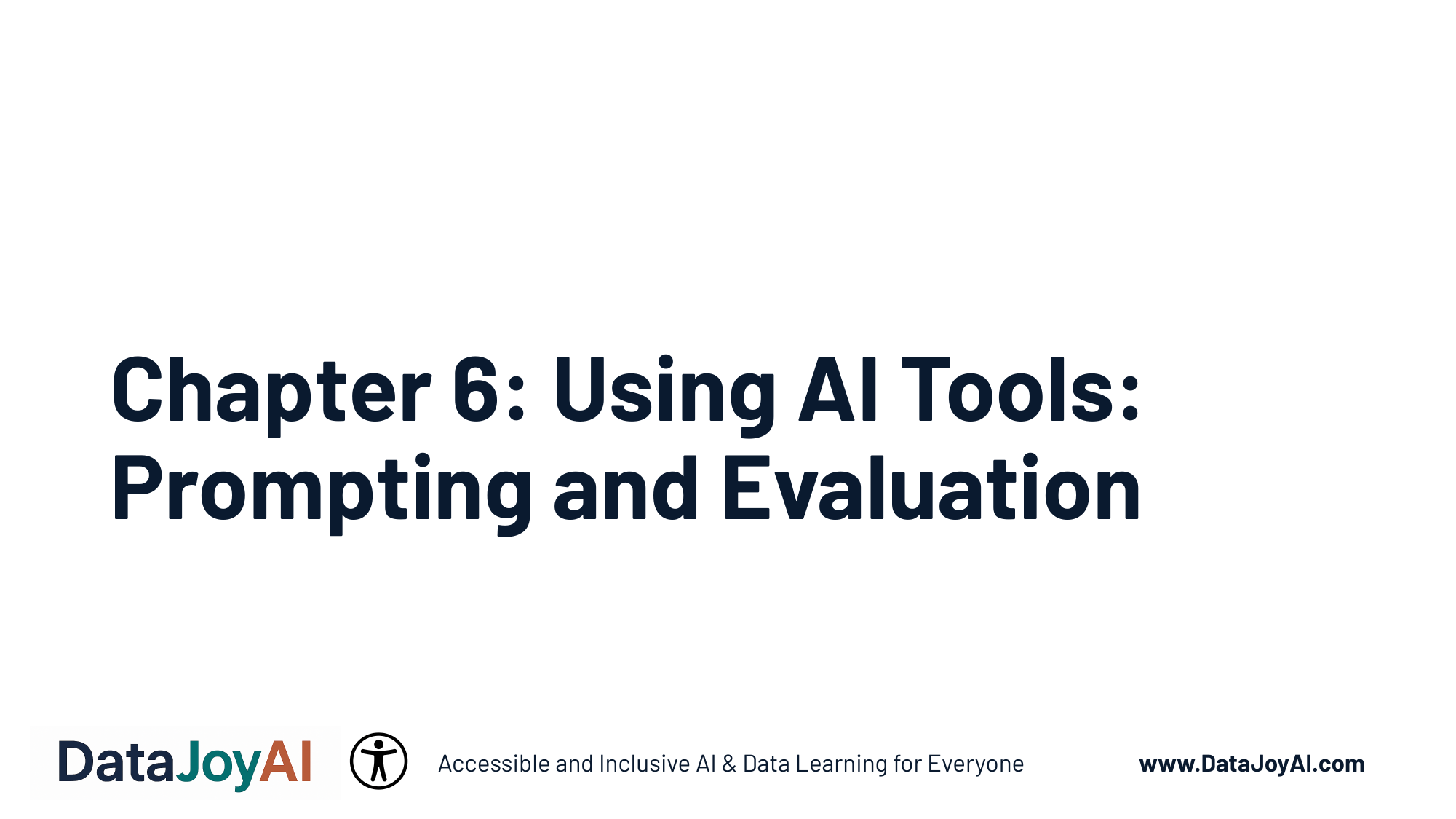

# Chapter 6: Using AI Tools: Prompting and Evaluation